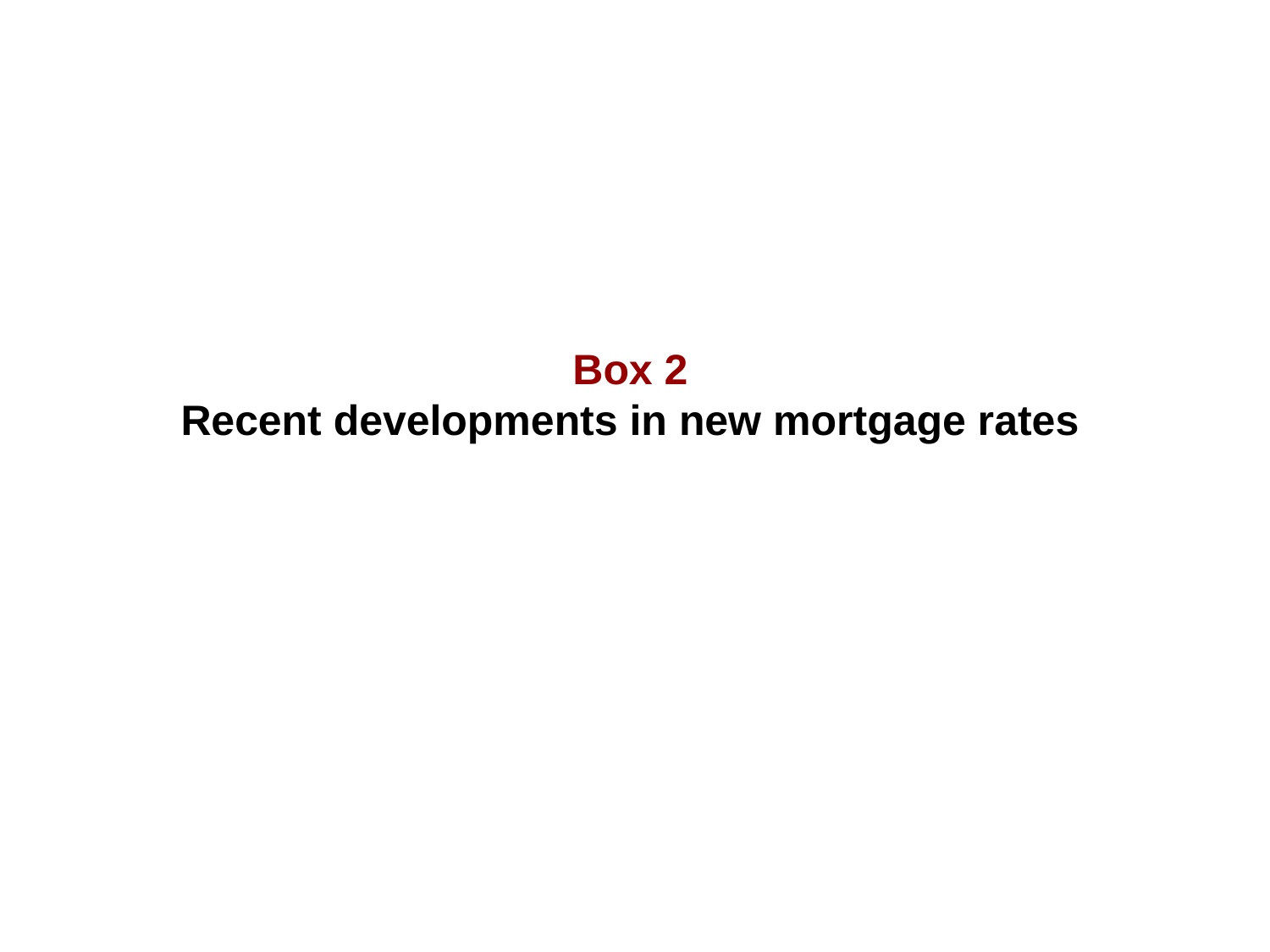

Box 2
Recent developments in new mortgage rates